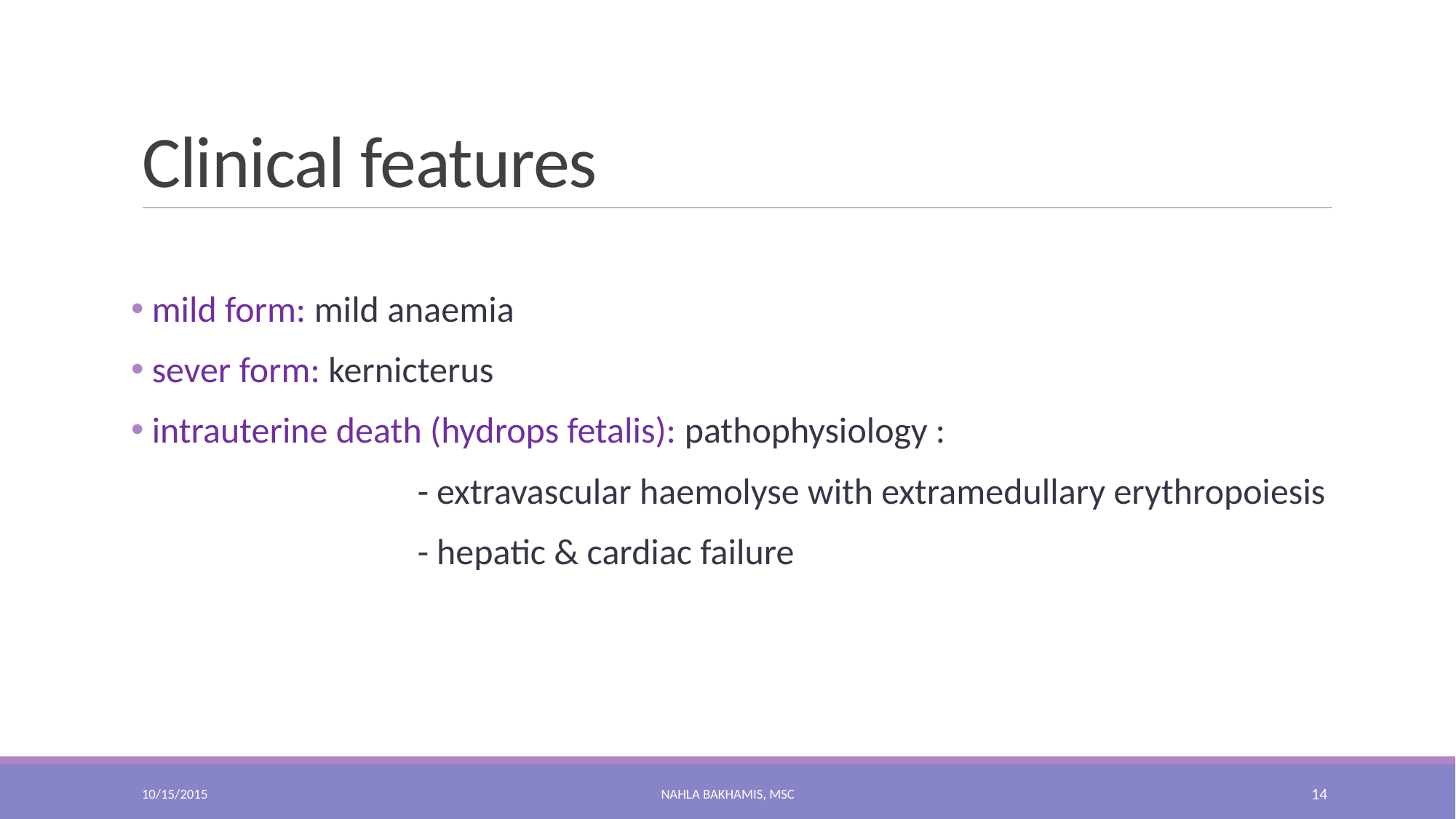

# Clinical features

 mild form: mild anaemia
 sever form: kernicterus
 intrauterine death (hydrops fetalis): pathophysiology :
                                   - extravascular haemolyse with extramedullary erythropoiesis
                                   - hepatic & cardiac failure
10/15/2015
NAHLA BAKHAMIS, MSc
14